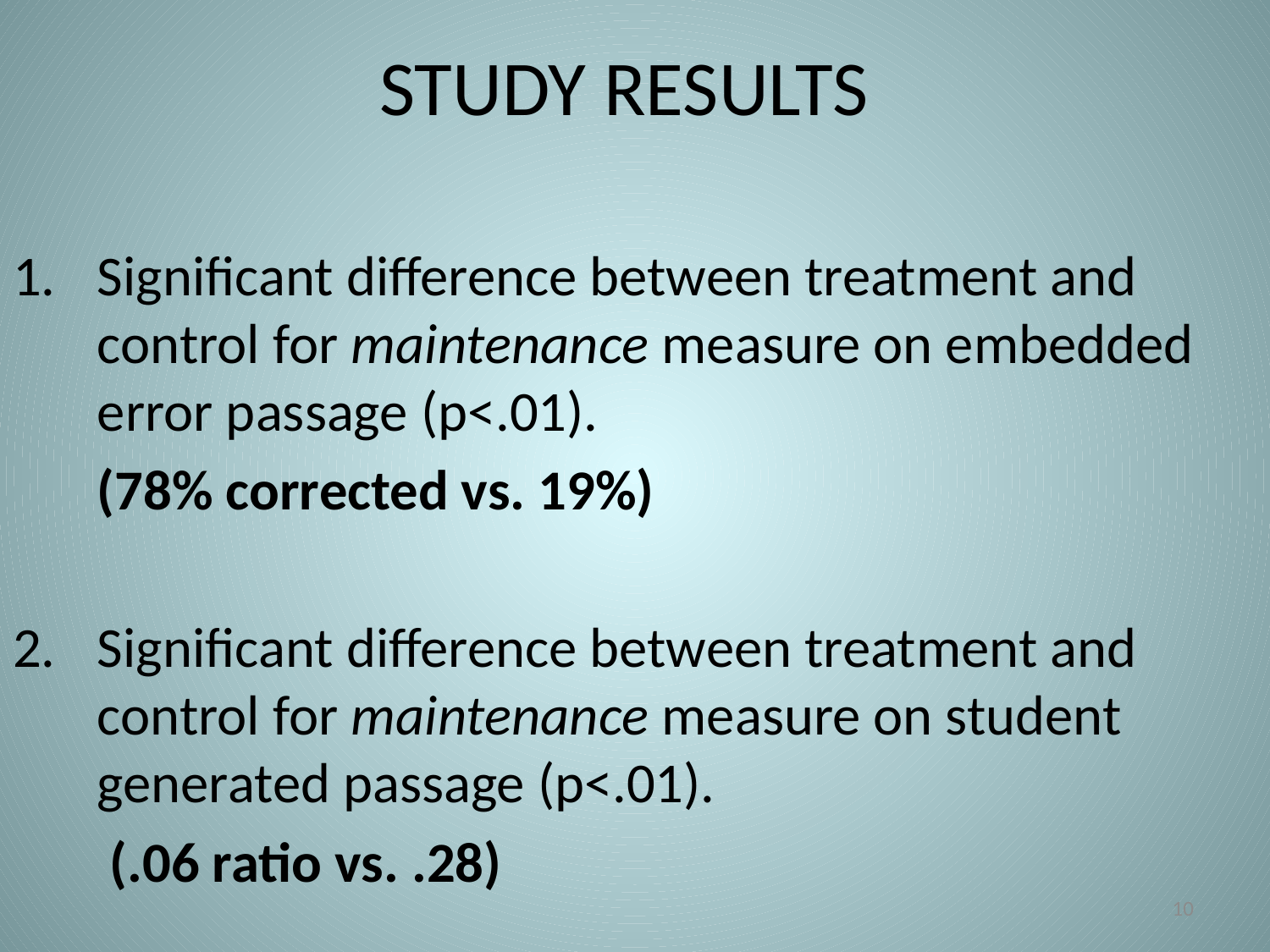

# STUDY RESULTS
Significant difference between treatment and control for maintenance measure on embedded error passage (p<.01).
	(78% corrected vs. 19%)

2.	Significant difference between treatment and control for maintenance measure on student generated passage (p<.01).
	 (.06 ratio vs. .28)

10